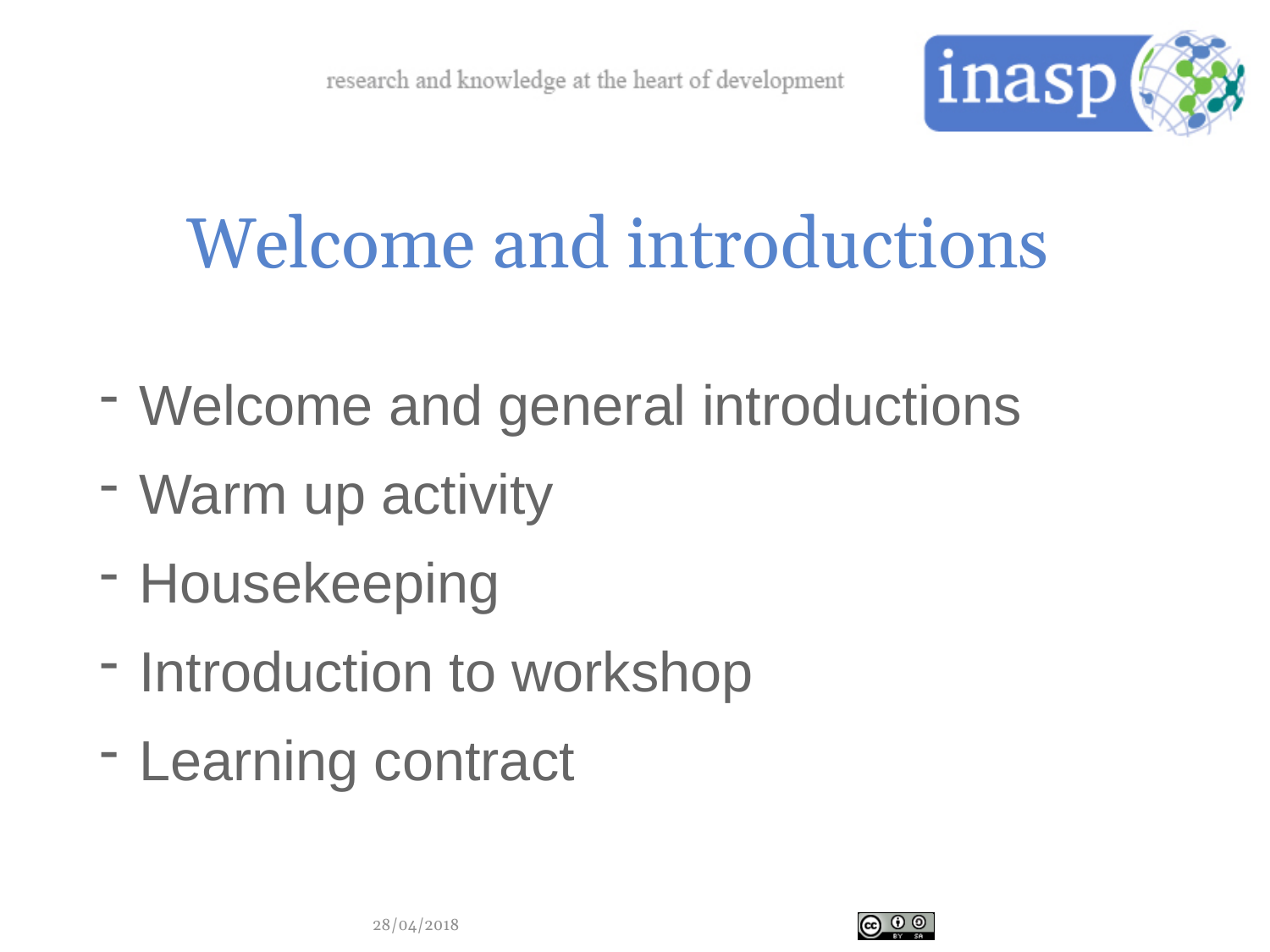

Welcome and introductions

Welcome and general introductions
Warm up activity
Housekeeping
Introduction to workshop
Learning contract

28/04/2018